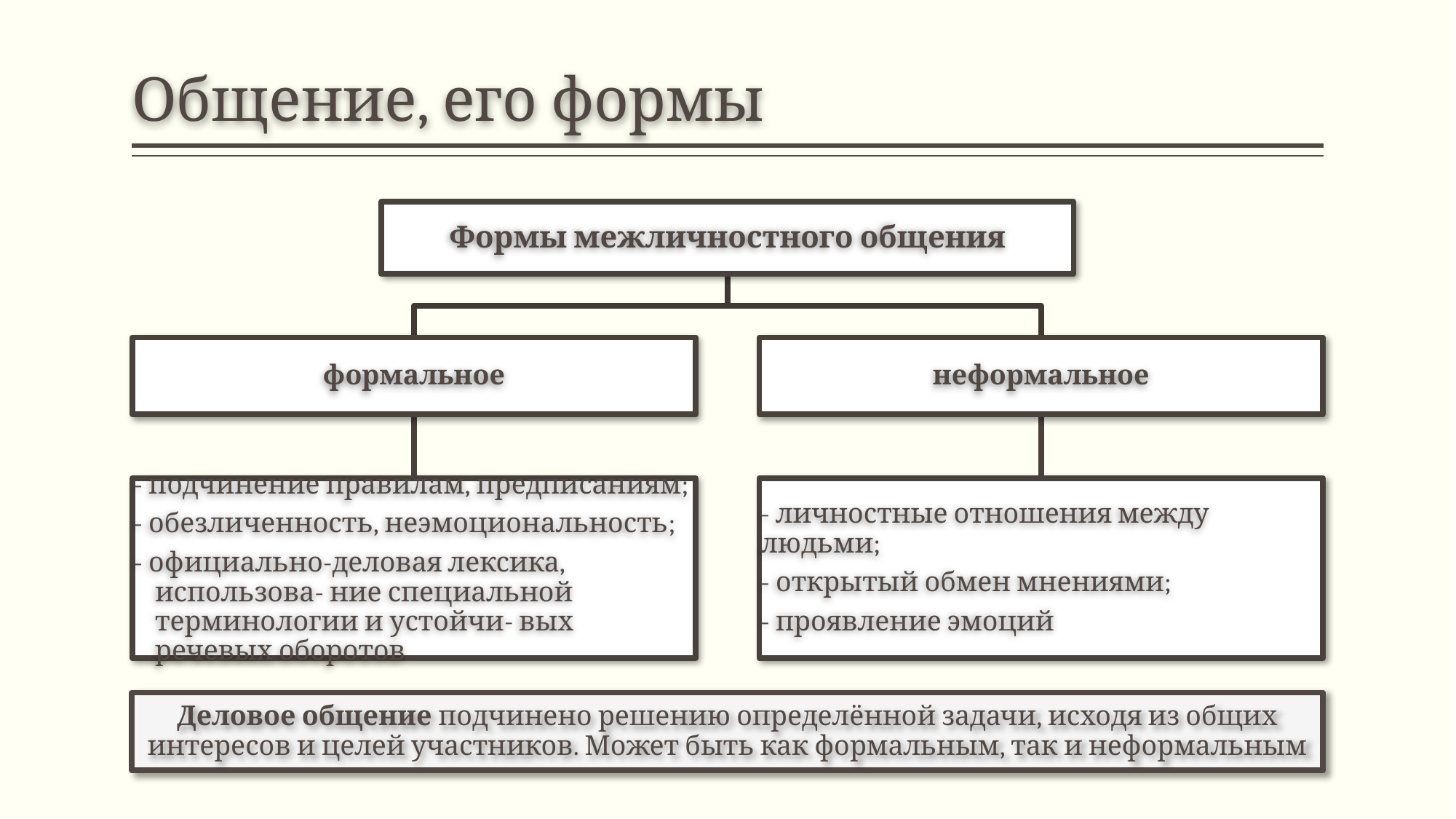

# Общение, его формы

Формы межличностного общения

формальное

неформальное

- подчинение правилам, предписаниям;
- обезличенность, неэмоциональность;
- официально-деловая лексика, использова- ние специальной терминологии и устойчи- вых речевых оборотов

- личностные отношения между людьми;
- открытый обмен мнениями;
- проявление эмоций

Деловое общение подчинено решению определённой задачи, исходя из общих интересов и целей участников. Может быть как формальным, так и неформальным